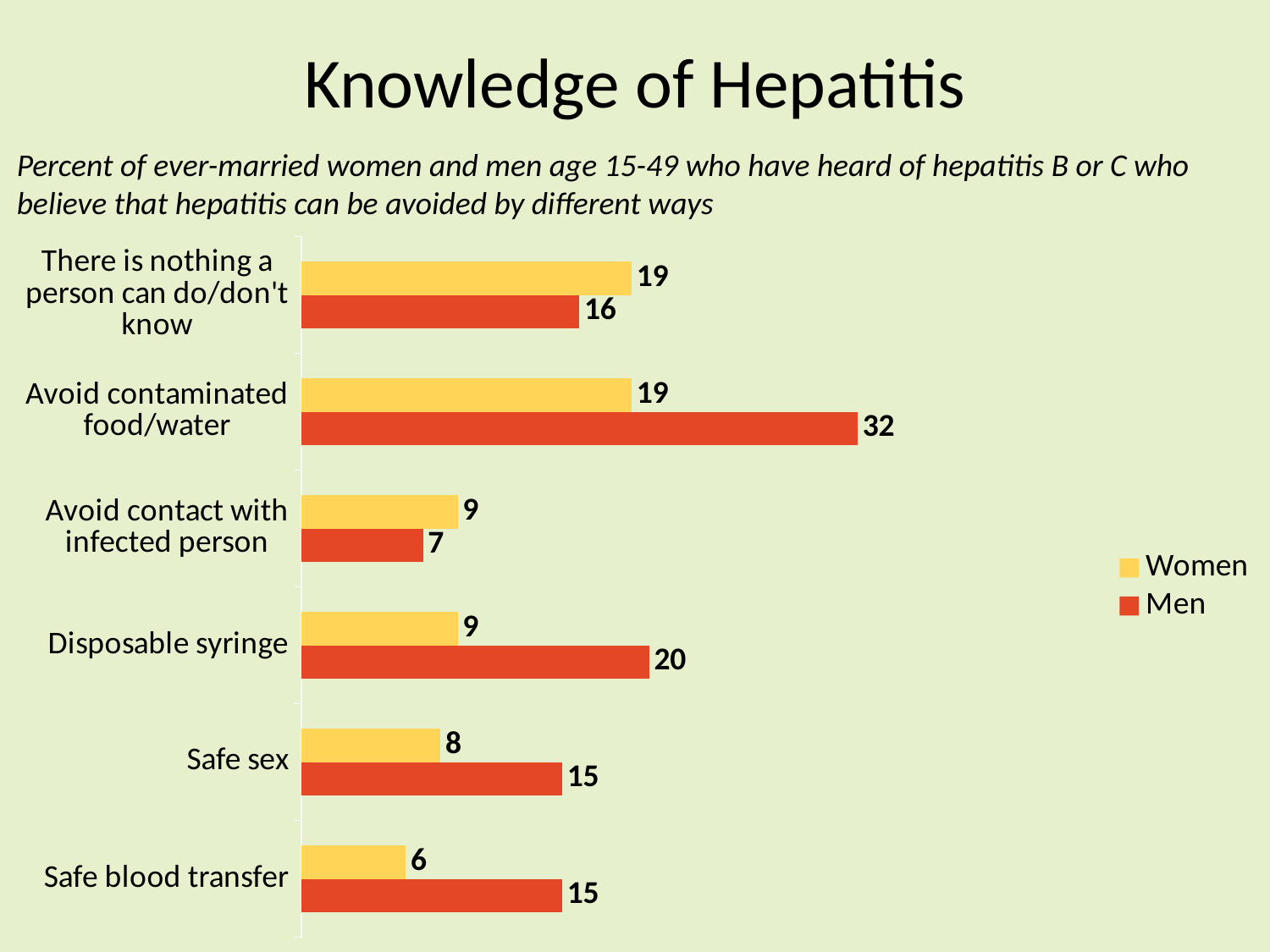

# Knowledge of Hepatitis
Percent of ever-married women and men age 15-49 who have heard of hepatitis B or C who believe that hepatitis can be avoided by different ways

### Chart

| Category | Men | Women |
|---|---|---|
| Safe blood transfer | 15.0 | 6.0 |
| Safe sex | 15.0 | 8.0 |
| Disposable syringe | 20.0 | 9.0 |
| Avoid contact with infected person | 7.0 | 9.0 |
| Avoid contaminated food/water | 32.0 | 19.0 |
| There is nothing a person can do/don't know | 16.0 | 19.0 |